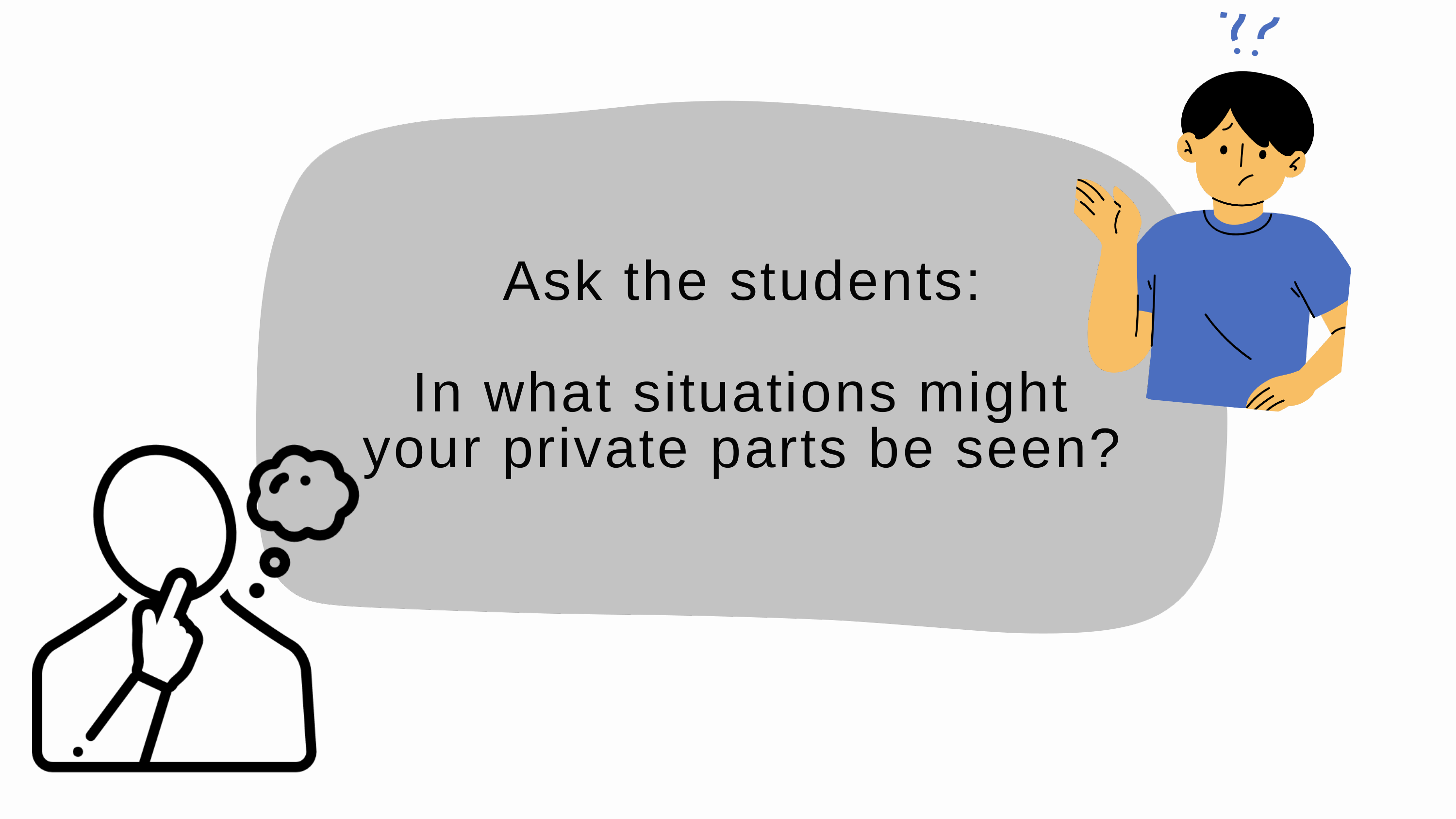

Ask the students:

In what situations might your private parts be seen?